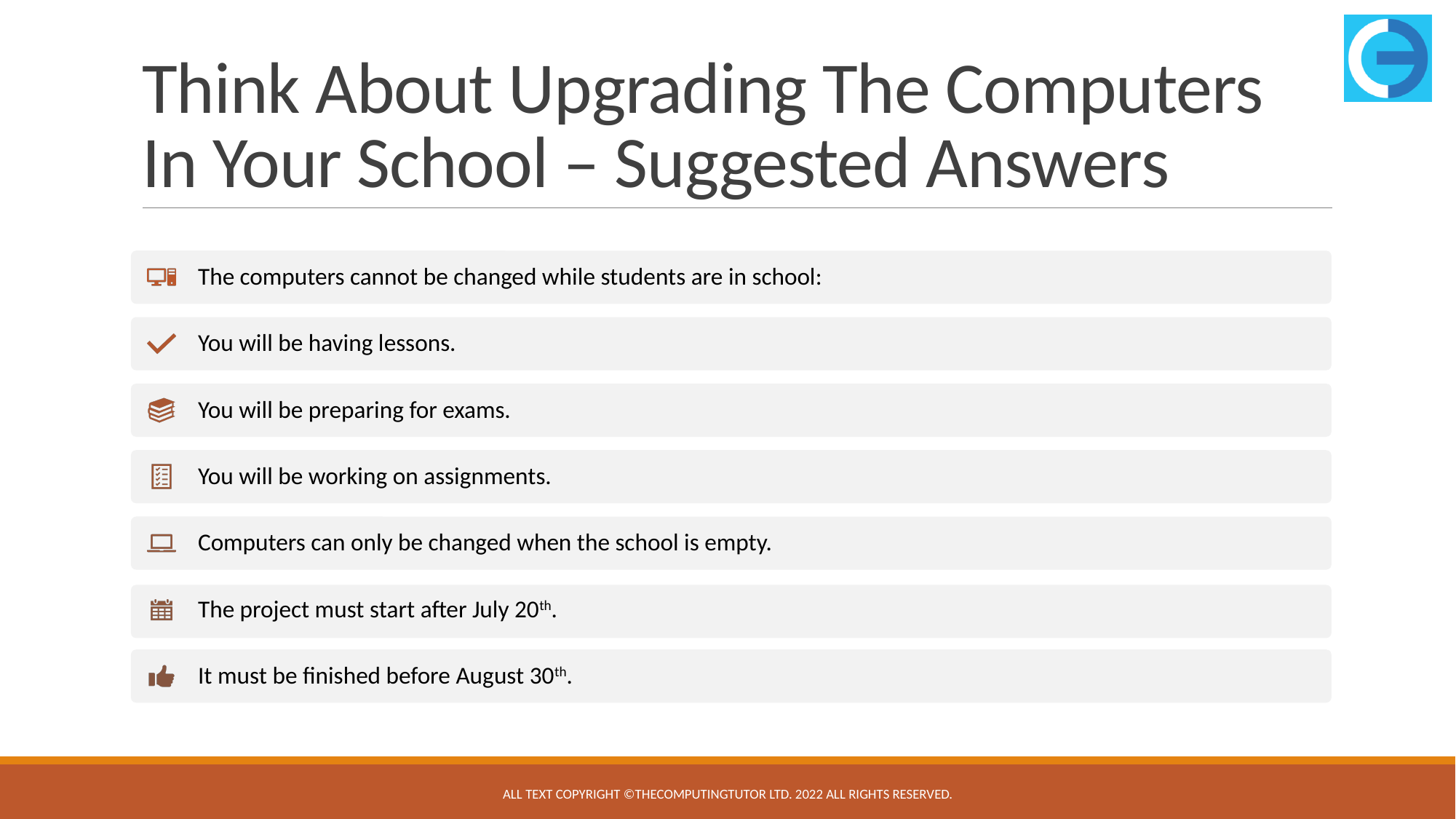

# Think About Upgrading The Computers In Your School – Suggested Answers
The computers cannot be changed while students are in school:
You will be having lessons.
You will be preparing for exams.
You will be working on assignments.
Computers can only be changed when the school is empty.
The project must start after July 20th.
It must be finished before August 30th.
All text copyright ©TheComputingTutor Ltd. 2022 All rights Reserved.